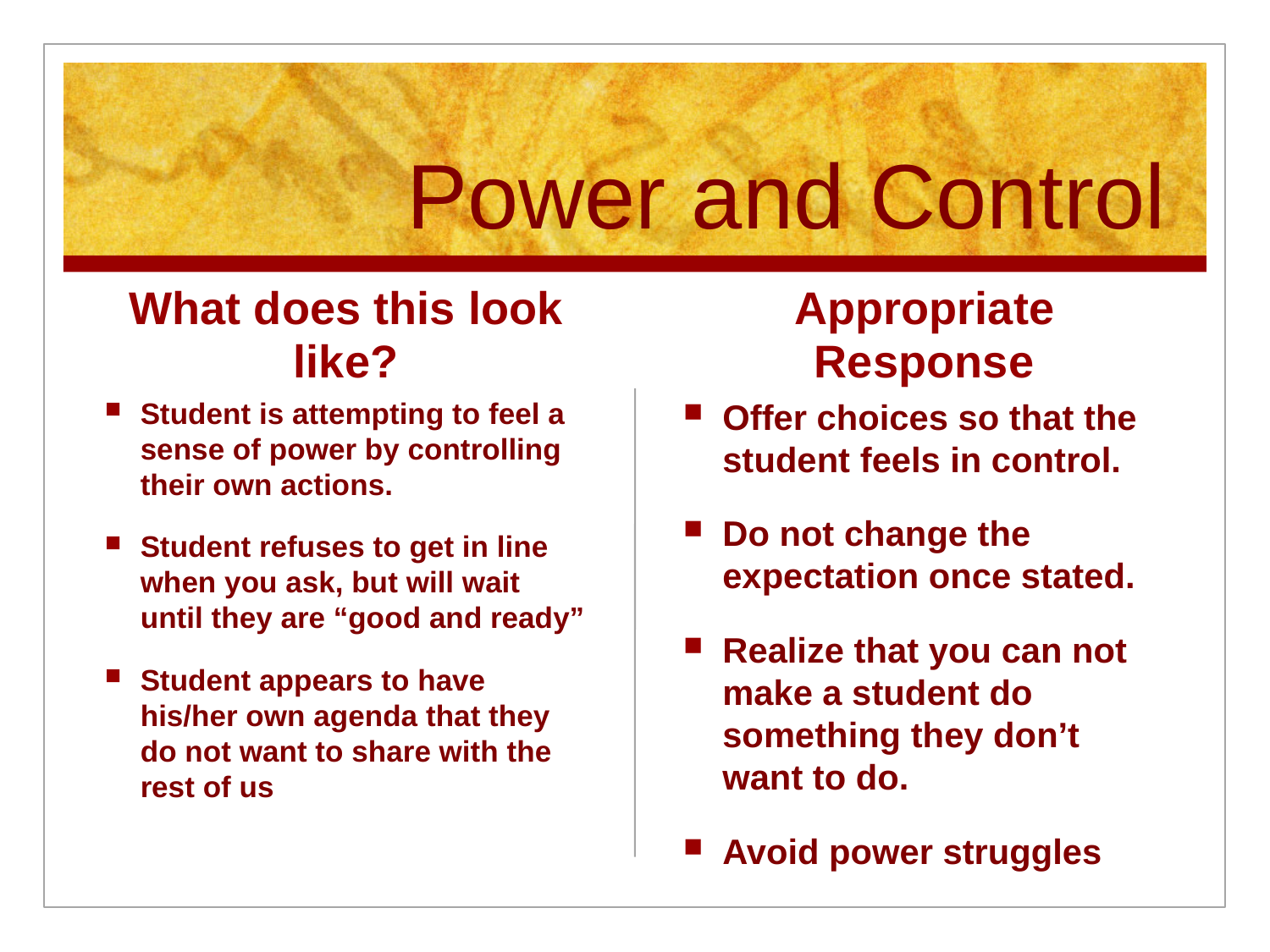

# Power and Control
What does this look like?
Appropriate Response
Offer choices so that the student feels in control.
Do not change the expectation once stated.
Realize that you can not make a student do something they don’t want to do.
Avoid power struggles
Student is attempting to feel a sense of power by controlling their own actions.
Student refuses to get in line when you ask, but will wait until they are “good and ready”
Student appears to have his/her own agenda that they do not want to share with the rest of us